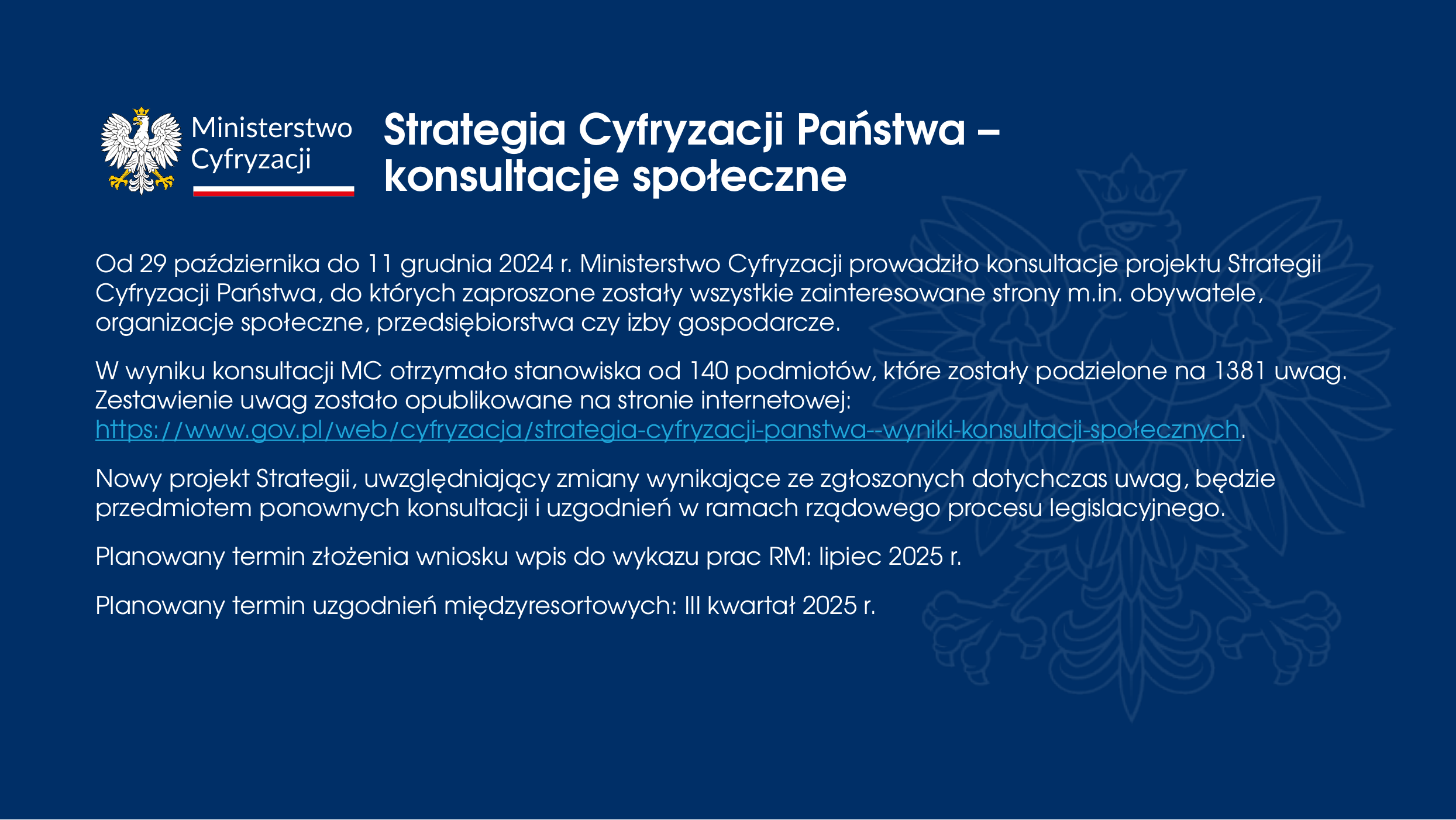

# Strategia Cyfryzacji Państwa – konsultacje społeczne
Od 29 października do 11 grudnia 2024 r. Ministerstwo Cyfryzacji prowadziło konsultacje projektu Strategii Cyfryzacji Państwa, do których zaproszone zostały wszystkie zainteresowane strony m.in. obywatele, organizacje społeczne, przedsiębiorstwa czy izby gospodarcze.
W wyniku konsultacji MC otrzymało stanowiska od 140 podmiotów, które zostały podzielone na 1381 uwag. Zestawienie uwag zostało opublikowane na stronie internetowej: https://www.gov.pl/web/cyfryzacja/strategia-cyfryzacji-panstwa--wyniki-konsultacji-społecznych.
Nowy projekt Strategii, uwzględniający zmiany wynikające ze zgłoszonych dotychczas uwag, będzie przedmiotem ponownych konsultacji i uzgodnień w ramach rządowego procesu legislacyjnego.
Planowany termin złożenia wniosku wpis do wykazu prac RM: lipiec 2025 r.
Planowany termin uzgodnień międzyresortowych: III kwartał 2025 r.